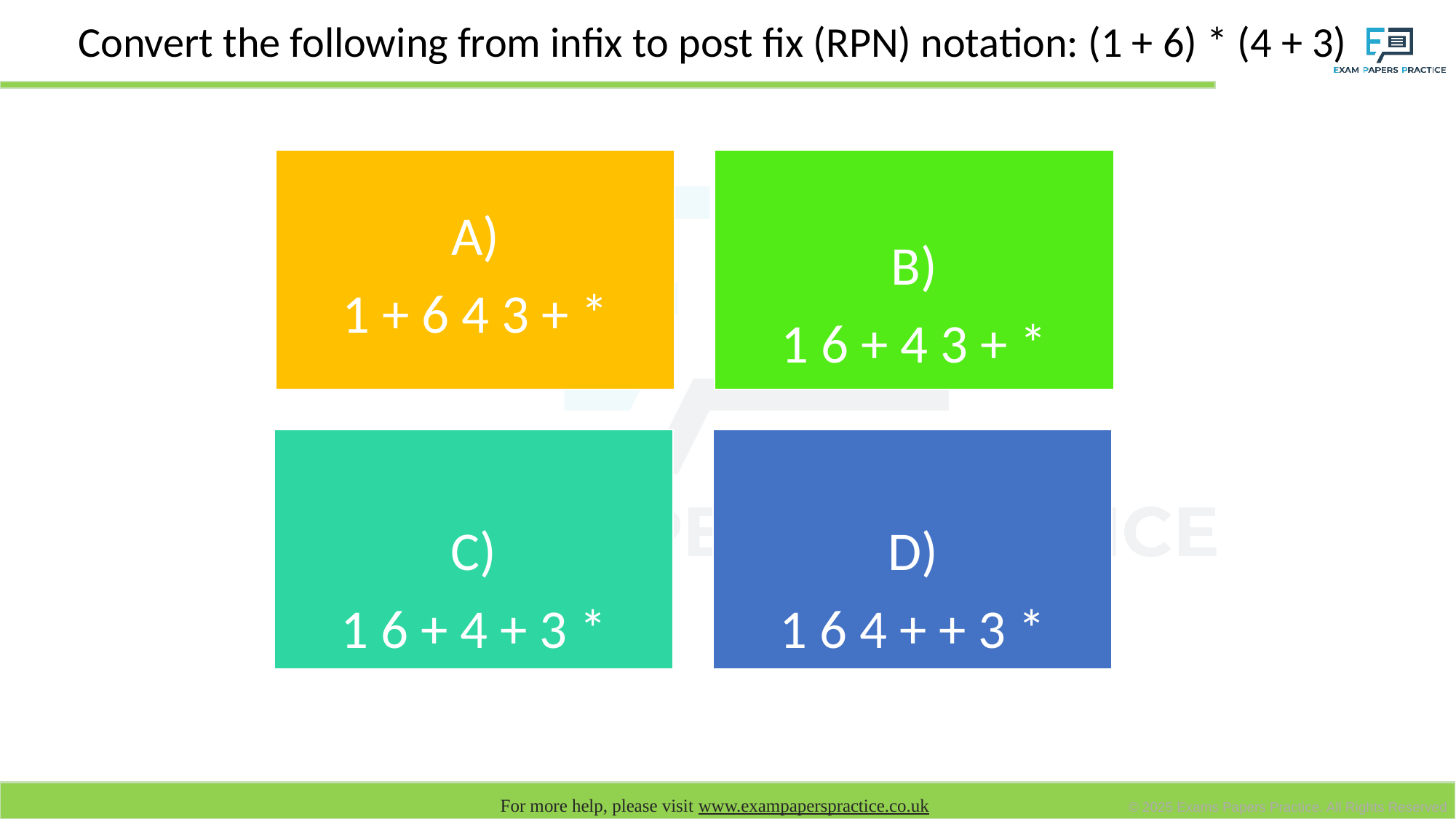

# Convert the following from infix to post fix (RPN) notation: (1 + 6) * (4 + 3)

A)
1 + 6 4 3 + *

B)
1 6 + 4 3 + *

C)
1 6 + 4 + 3 *

D)
1 6 4 + + 3 *